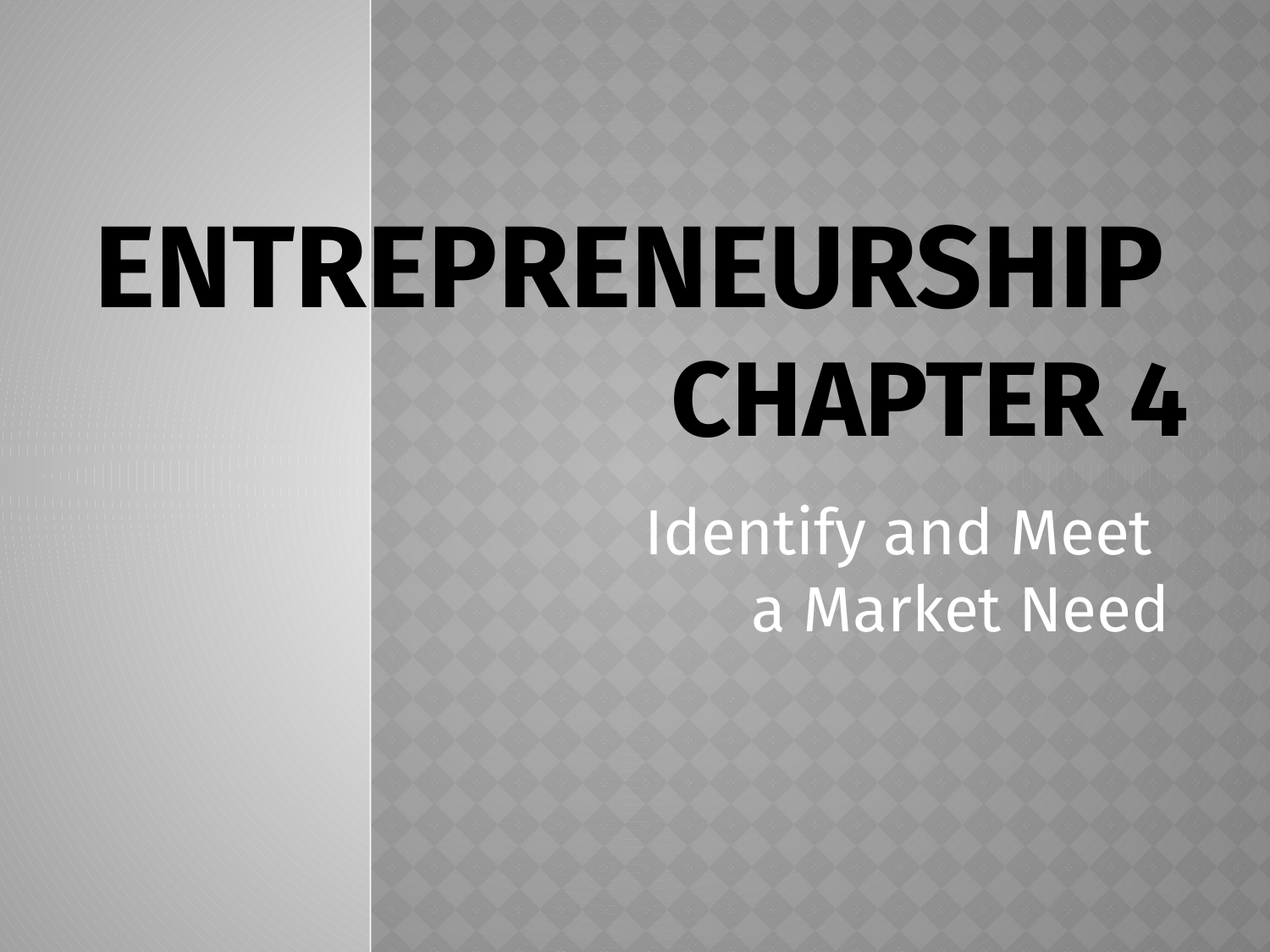

# Entrepreneurship Chapter 4
Identify and Meet
a Market Need